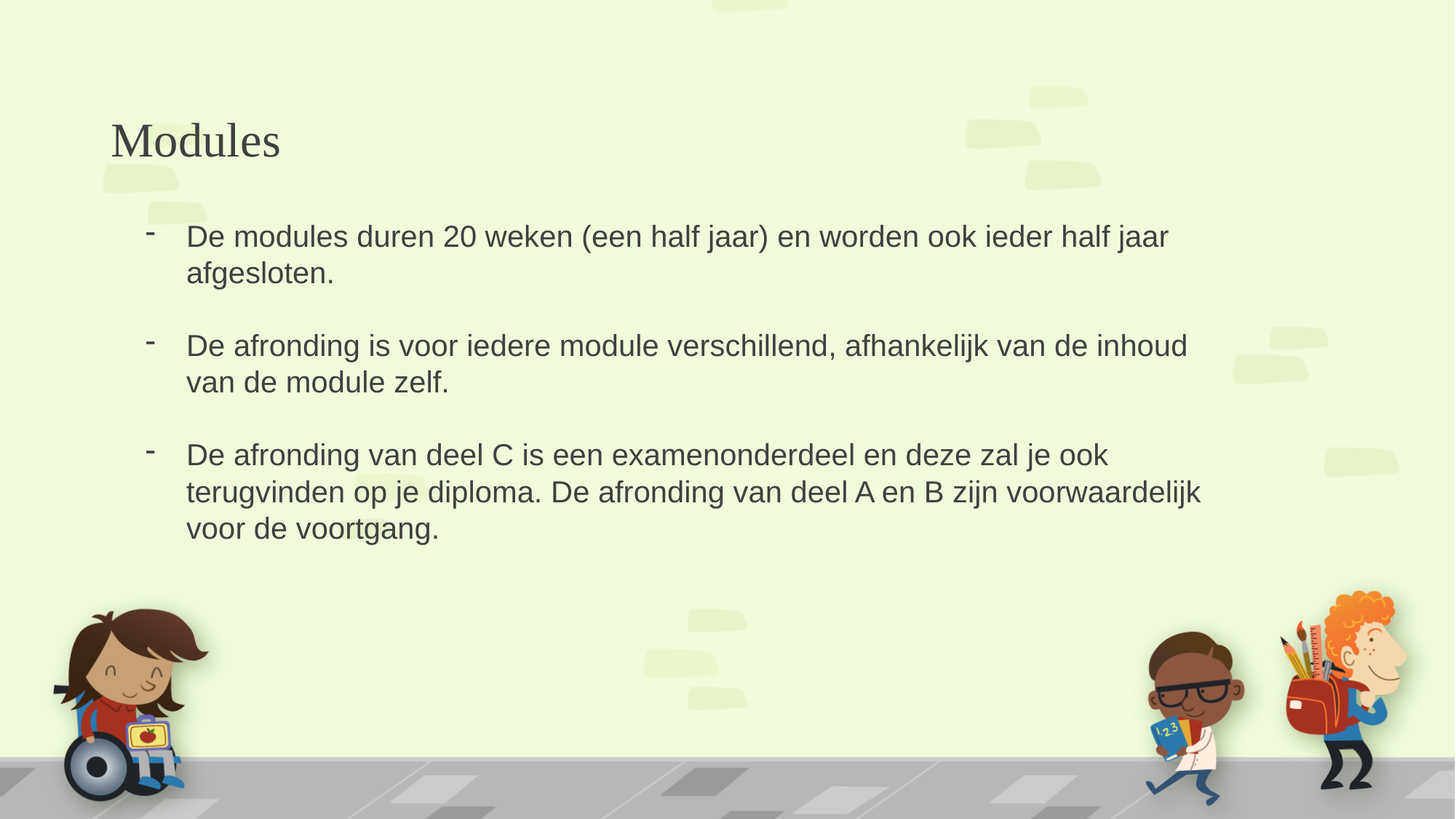

# Modules
De modules duren 20 weken (een half jaar) en worden ook ieder half jaar afgesloten.

De afronding is voor iedere module verschillend, afhankelijk van de inhoud van de module zelf.

De afronding van deel C is een examenonderdeel en deze zal je ook terugvinden op je diploma. De afronding van deel A en B zijn voorwaardelijk voor de voortgang.